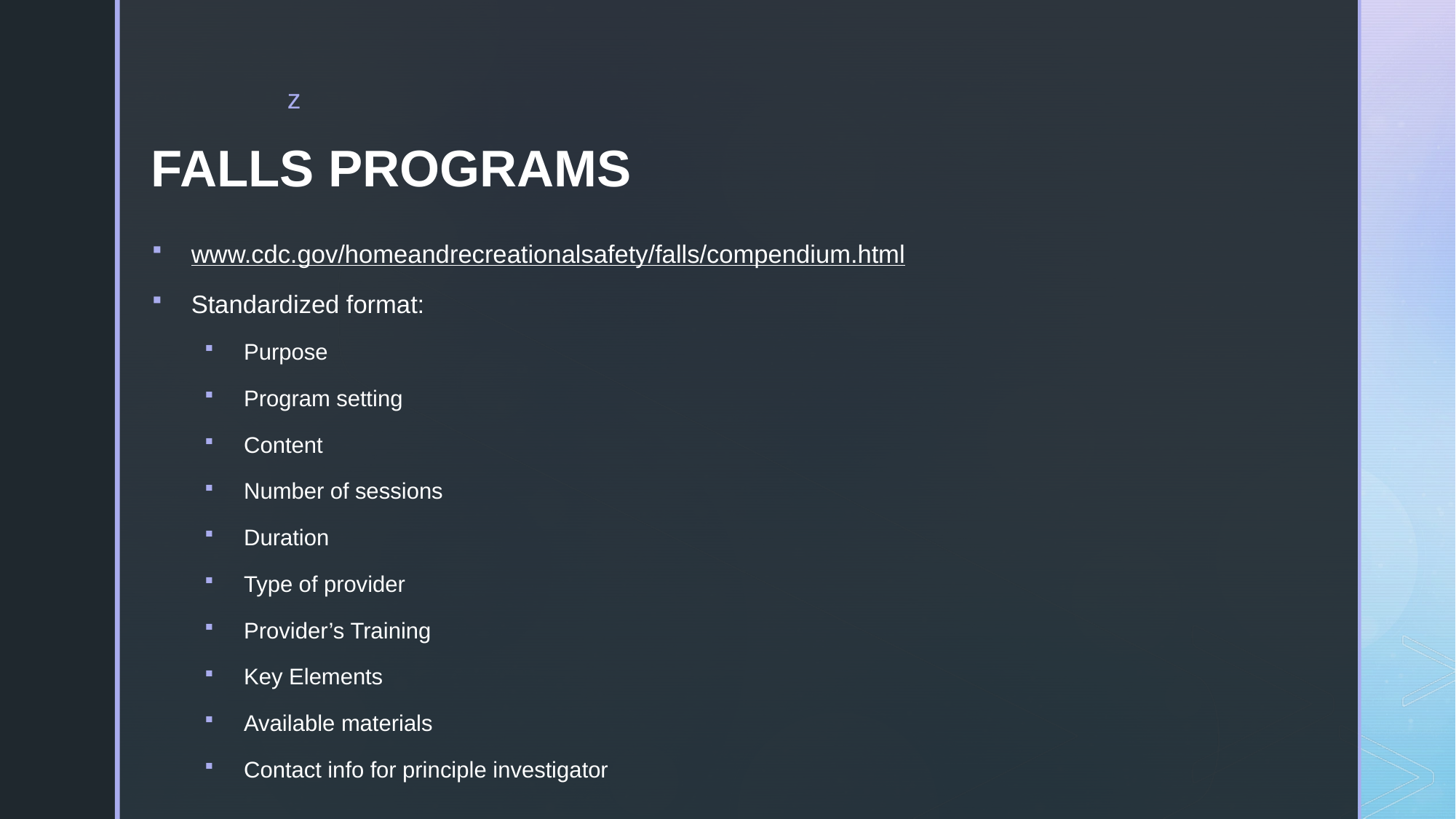

# FALLS PROGRAMS
www.cdc.gov/homeandrecreationalsafety/falls/compendium.html
Standardized format:
Purpose
Program setting
Content
Number of sessions
Duration
Type of provider
Provider’s Training
Key Elements
Available materials
Contact info for principle investigator